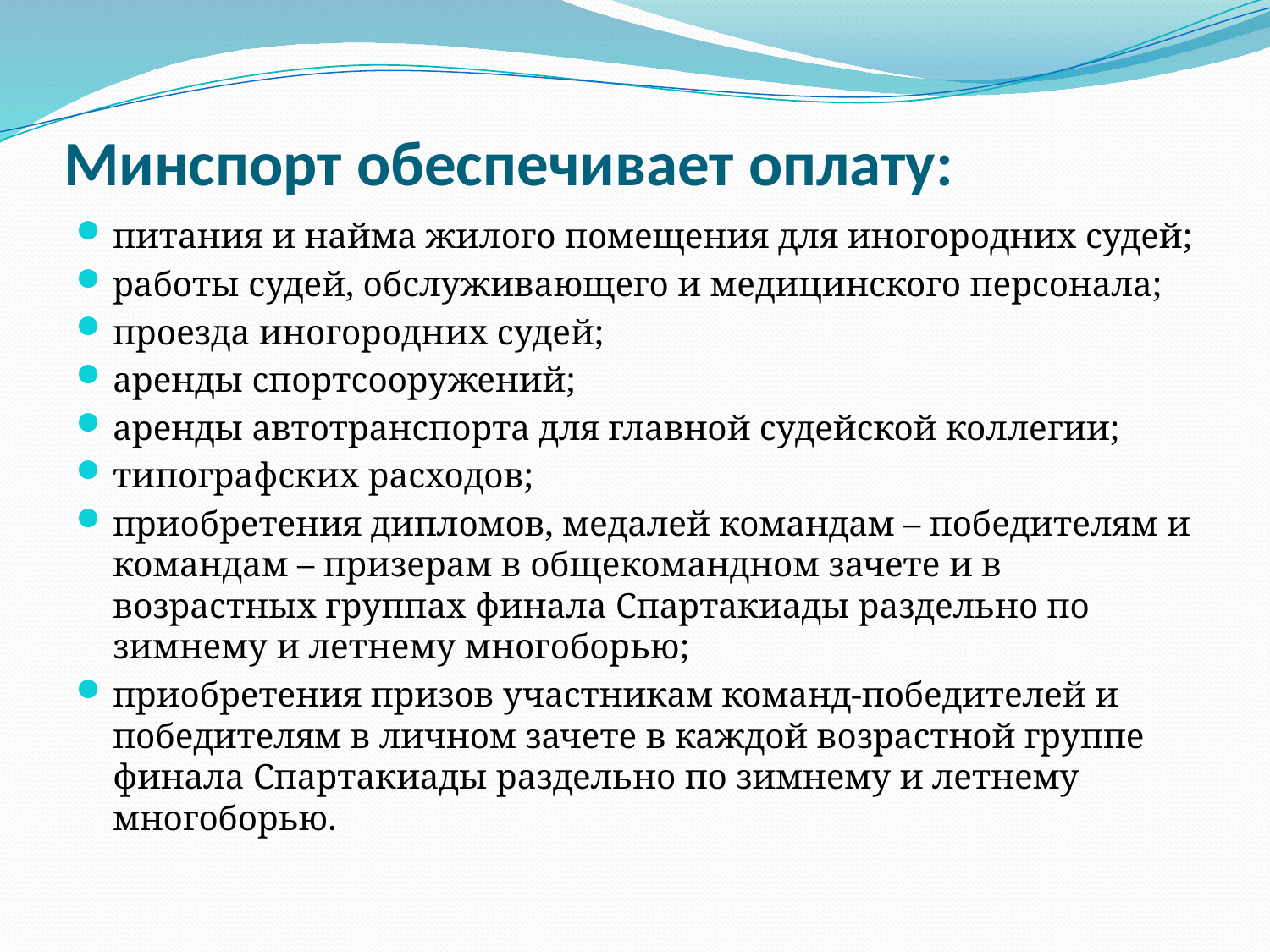

# Минспорт обеспечивает оплату:
питания и найма жилого помещения для иногородних судей;
работы судей, обслуживающего и медицинского персонала;
проезда иногородних судей;
аренды спортсооружений;
аренды автотранспорта для главной судейской коллегии;
типографских расходов;
приобретения дипломов, медалей командам – победителям и командам – призерам в общекомандном зачете и в возрастных группах финала Спартакиады раздельно по зимнему и летнему многоборью;
приобретения призов участникам команд-победителей и победителям в личном зачете в каждой возрастной группе финала Спартакиады раздельно по зимнему и летнему многоборью.